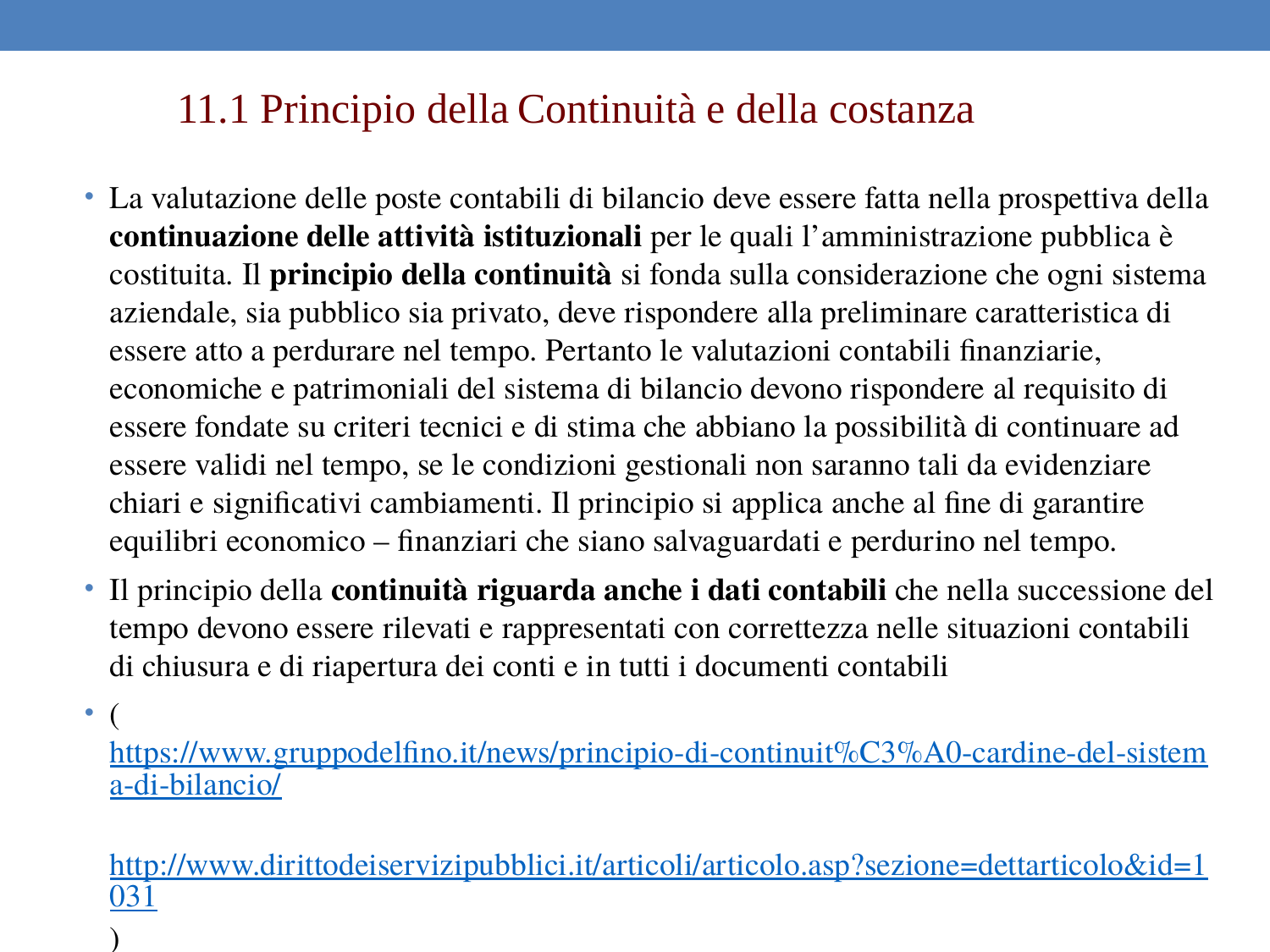

11.1 Principio della Continuità e della costanza
La valutazione delle poste contabili di bilancio deve essere fatta nella prospettiva della continuazione delle attività istituzionali per le quali l’amministrazione pubblica è costituita. Il principio della continuità si fonda sulla considerazione che ogni sistema aziendale, sia pubblico sia privato, deve rispondere alla preliminare caratteristica di essere atto a perdurare nel tempo. Pertanto le valutazioni contabili finanziarie, economiche e patrimoniali del sistema di bilancio devono rispondere al requisito di essere fondate su criteri tecnici e di stima che abbiano la possibilità̀ di continuare ad essere validi nel tempo, se le condizioni gestionali non saranno tali da evidenziare chiari e significativi cambiamenti. Il principio si applica anche al fine di garantire equilibri economico – finanziari che siano salvaguardati e perdurino nel tempo.
Il principio della continuità riguarda anche i dati contabili che nella successione del tempo devono essere rilevati e rappresentati con correttezza nelle situazioni contabili di chiusura e di riapertura dei conti e in tutti i documenti contabili
(https://www.gruppodelfino.it/news/principio-di-continuit%C3%A0-cardine-del-sistema-di-bilancio/ http://www.dirittodeiservizipubblici.it/articoli/articolo.asp?sezione=dettarticolo&id=1031)